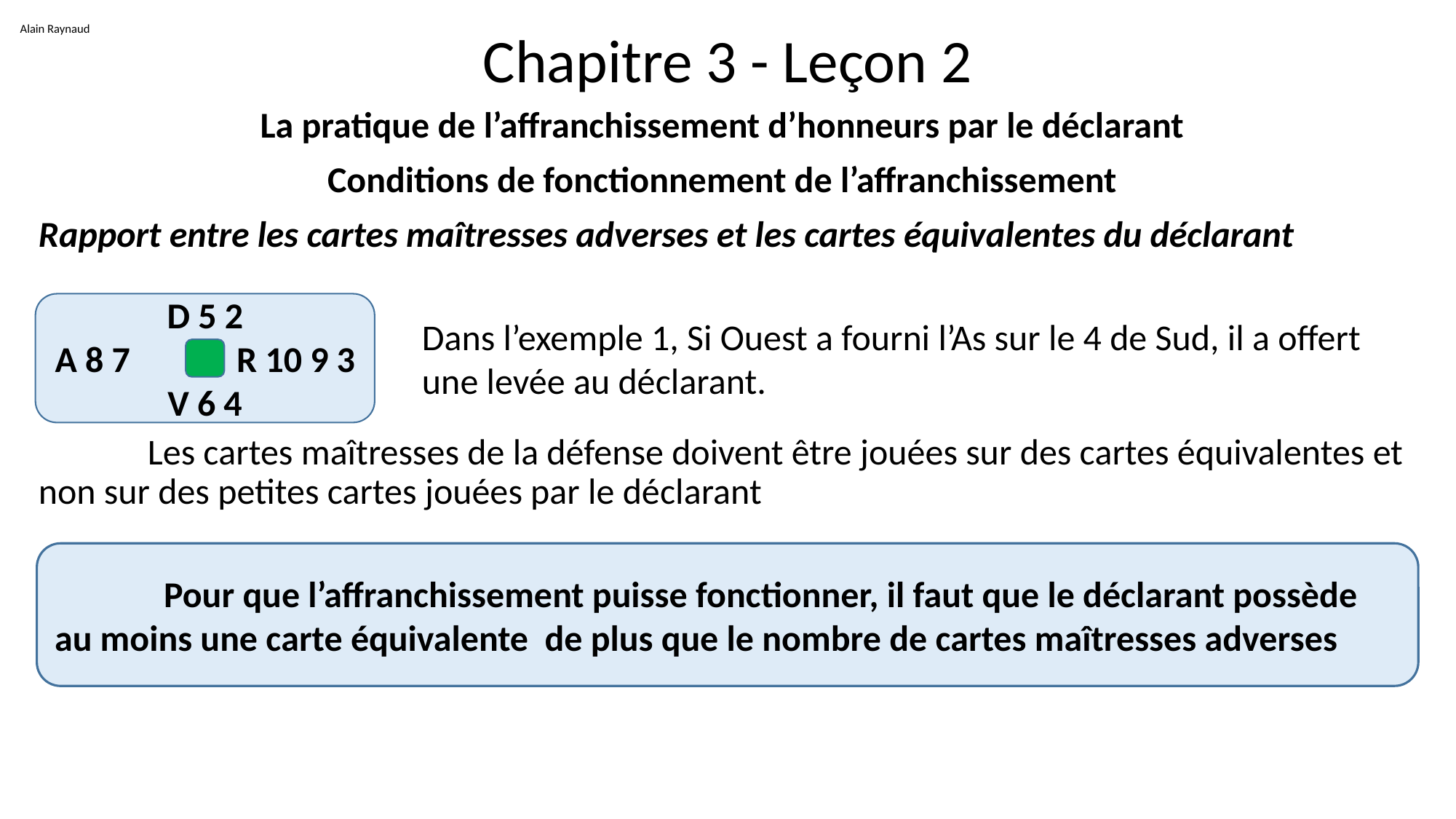

Alain Raynaud
# Chapitre 3 - Leçon 2
La pratique de l’affranchissement d’honneurs par le déclarant
Conditions de fonctionnement de l’affranchissement
Rapport entre les cartes maîtresses adverses et les cartes équivalentes du déclarant

	Les cartes maîtresses de la défense doivent être jouées sur des cartes équivalentes et non sur des petites cartes jouées par le déclarant
D 5 2
A 8 7             R 10 9 3
V 6 4

Dans l’exemple 1, Si Ouest a fourni l’As sur le 4 de Sud, il a offert une levée au déclarant.
	Pour que l’affranchissement puisse fonctionner, il faut que le déclarant possède au moins une carte équivalente  de plus que le nombre de cartes maîtresses adverses